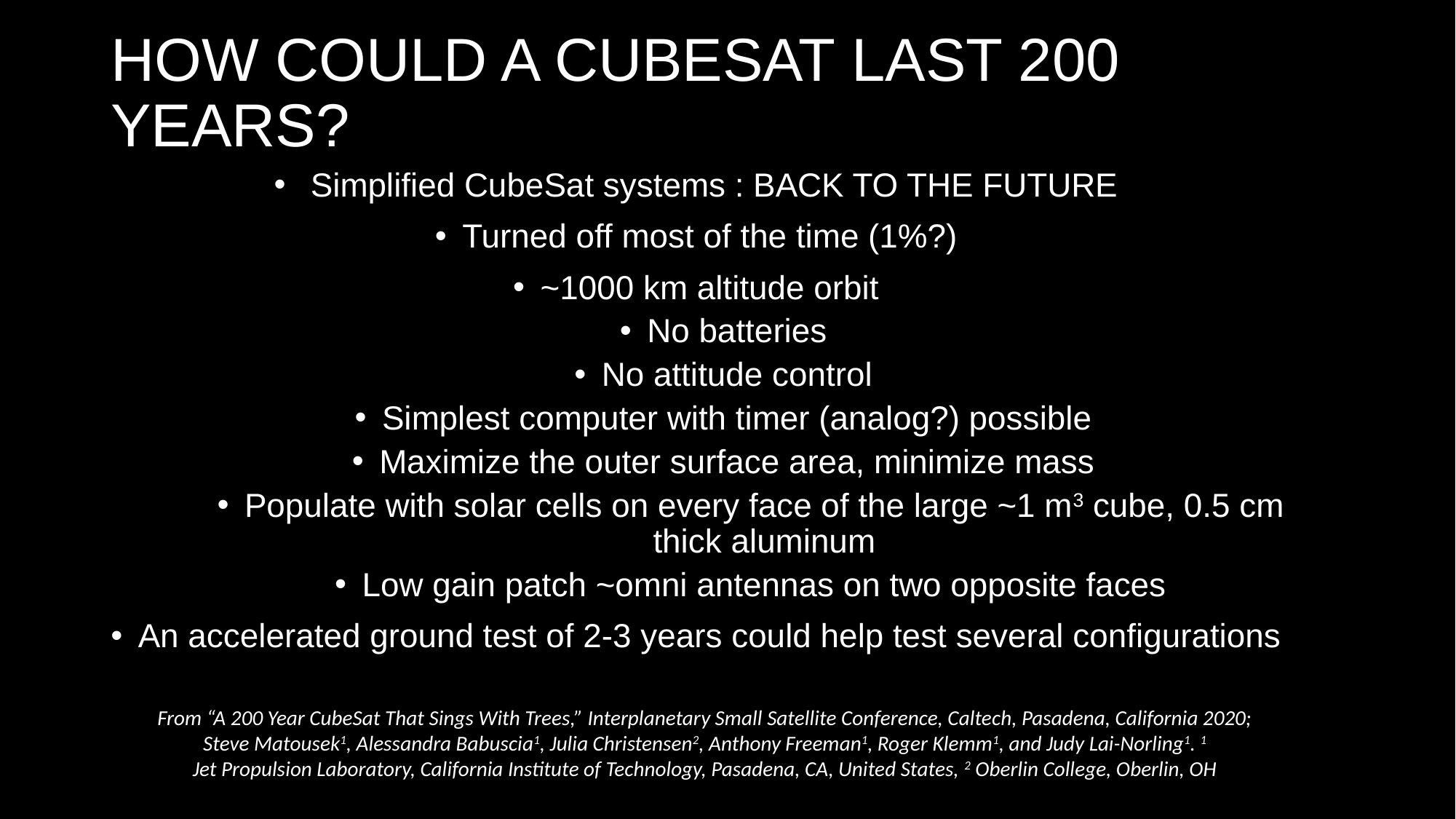

# HOW COULD A CUBESAT LAST 200 YEARS?
 Simplified CubeSat systems : BACK TO THE FUTURE
Turned off most of the time (1%?)
~1000 km altitude orbit
No batteries
No attitude control
Simplest computer with timer (analog?) possible
Maximize the outer surface area, minimize mass
Populate with solar cells on every face of the large ~1 m3 cube, 0.5 cm thick aluminum
Low gain patch ~omni antennas on two opposite faces
An accelerated ground test of 2-3 years could help test several configurations

From “A 200 Year CubeSat That Sings With Trees,” Interplanetary Small Satellite Conference, Caltech, Pasadena, California 2020;
Steve Matousek1, Alessandra Babuscia1, Julia Christensen2, Anthony Freeman1, Roger Klemm1, and Judy Lai-Norling1. 1
Jet Propulsion Laboratory, California Institute of Technology, Pasadena, CA, United States, 2 Oberlin College, Oberlin, OH